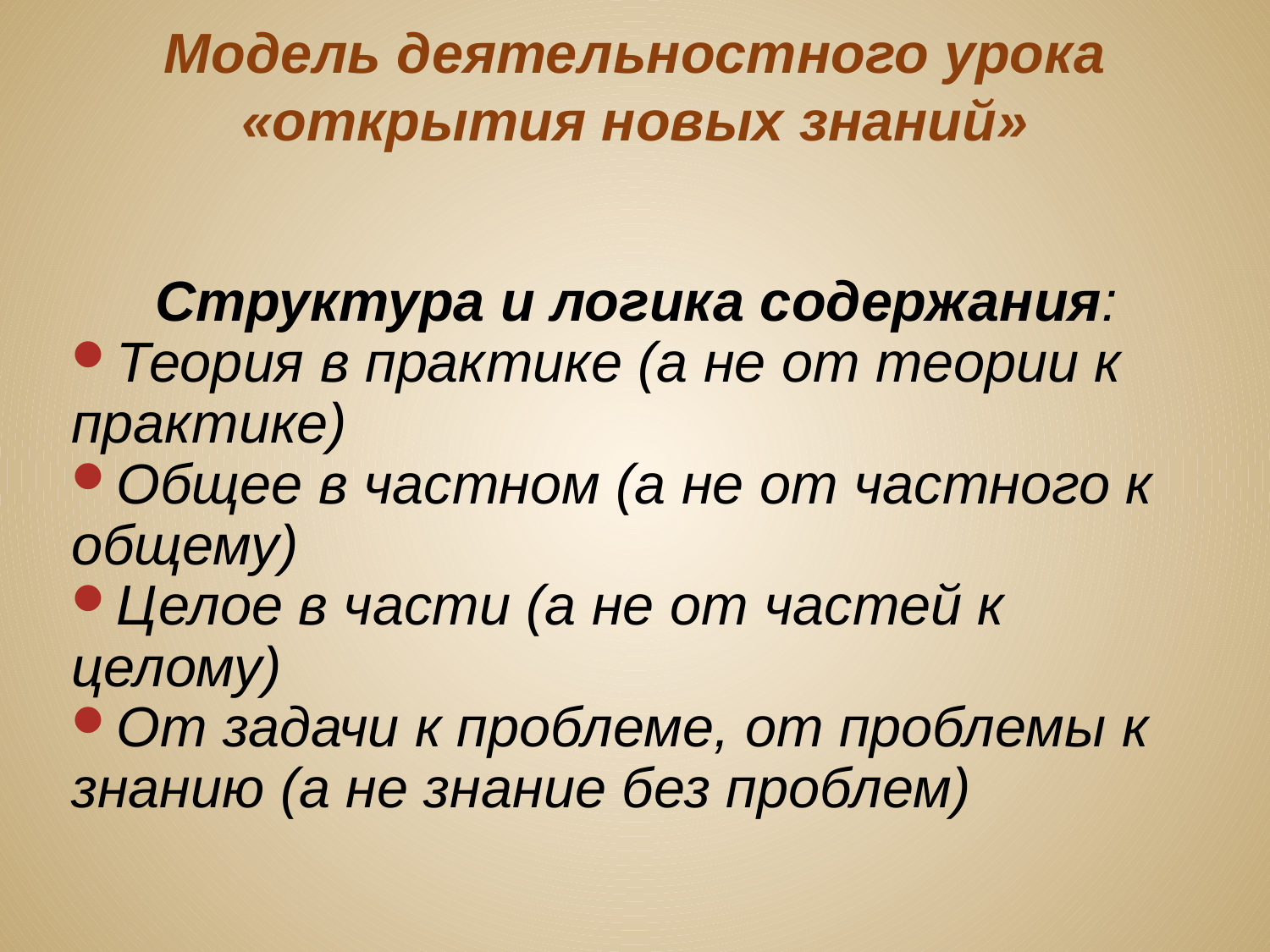

# Модель деятельностного урока «открытия новых знаний»
Структура и логика содержания:
Теория в практике (а не от теории к практике)
Общее в частном (а не от частного к общему)
Целое в части (а не от частей к целому)
От задачи к проблеме, от проблемы к знанию (а не знание без проблем)